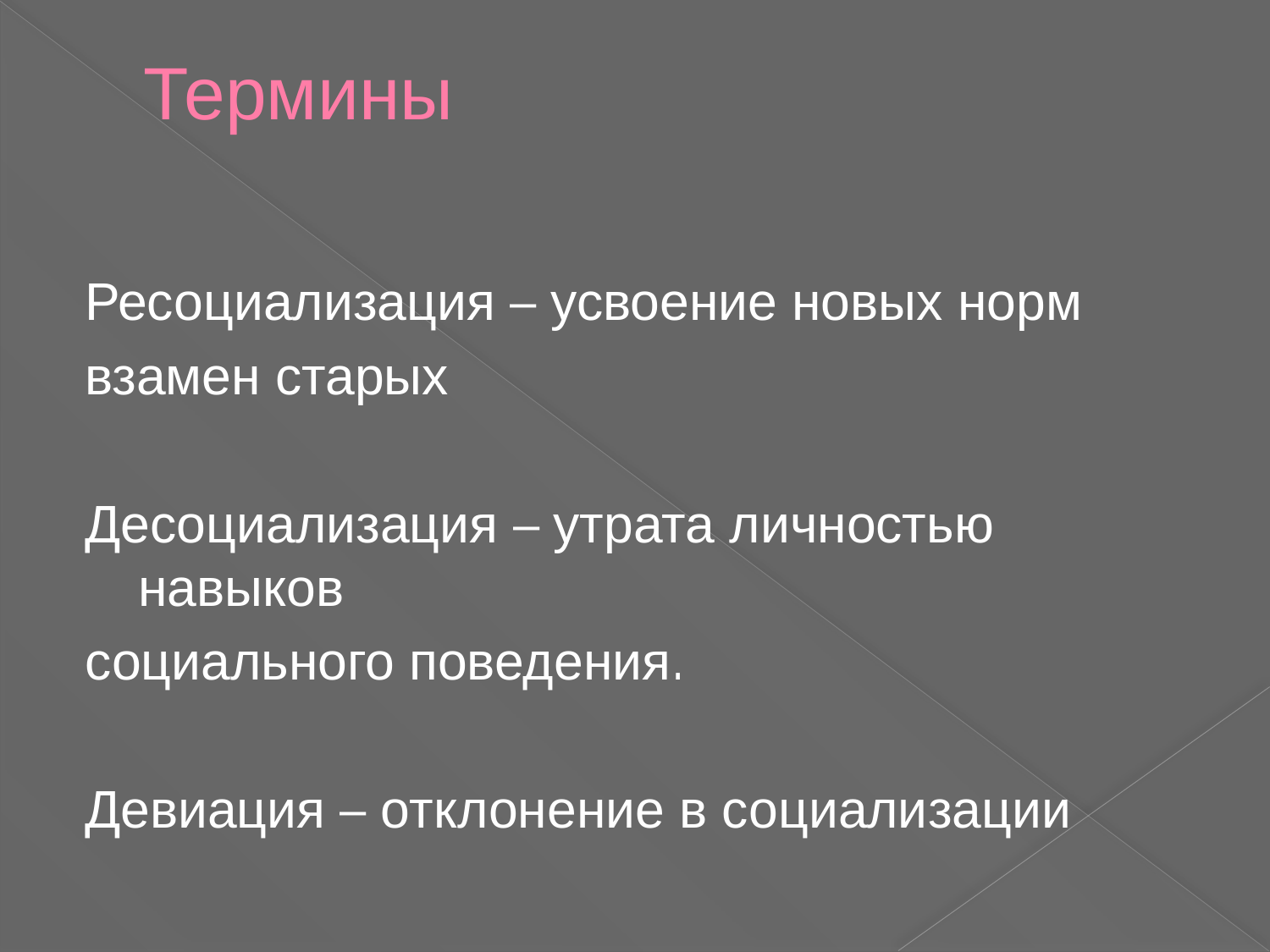

# Термины
Ресоциализация – усвоение новых норм
взамен старых

Десоциализация – утрата личностью навыков
социального поведения.

Девиация – отклонение в социализации